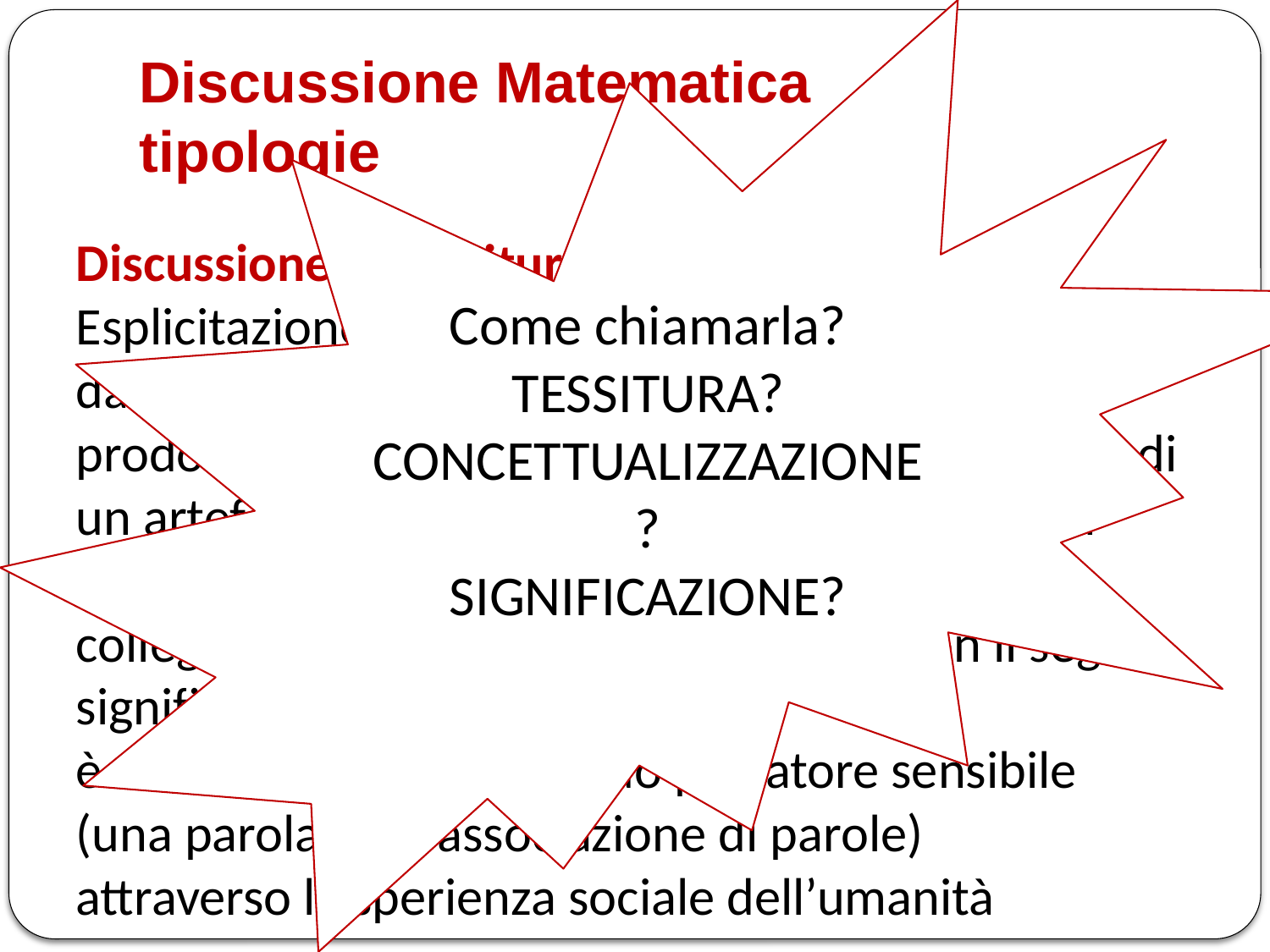

Come chiamarla?
TESSITURA?
CONCETTUALIZZAZIONE?
SIGNIFICAZIONE?

# Discussione Matematica tipologie
Discussione di tessitura: OGGETTO:
Esplicitazione (attraverso segni) dei sensi personali dati dagli studenti alle loro esperienze, ai loro prodotti e ai loro processi (durante l’esplorazione di un artefatto e/o la soluzione di problemi con un artefatto) e
collegamento di questa rete semiotica con il segno-significato così come esso
è stato cristallizzato nel suo portatore sensibile
(una parola o un’associazione di parole)
attraverso l’esperienza sociale dell’umanità